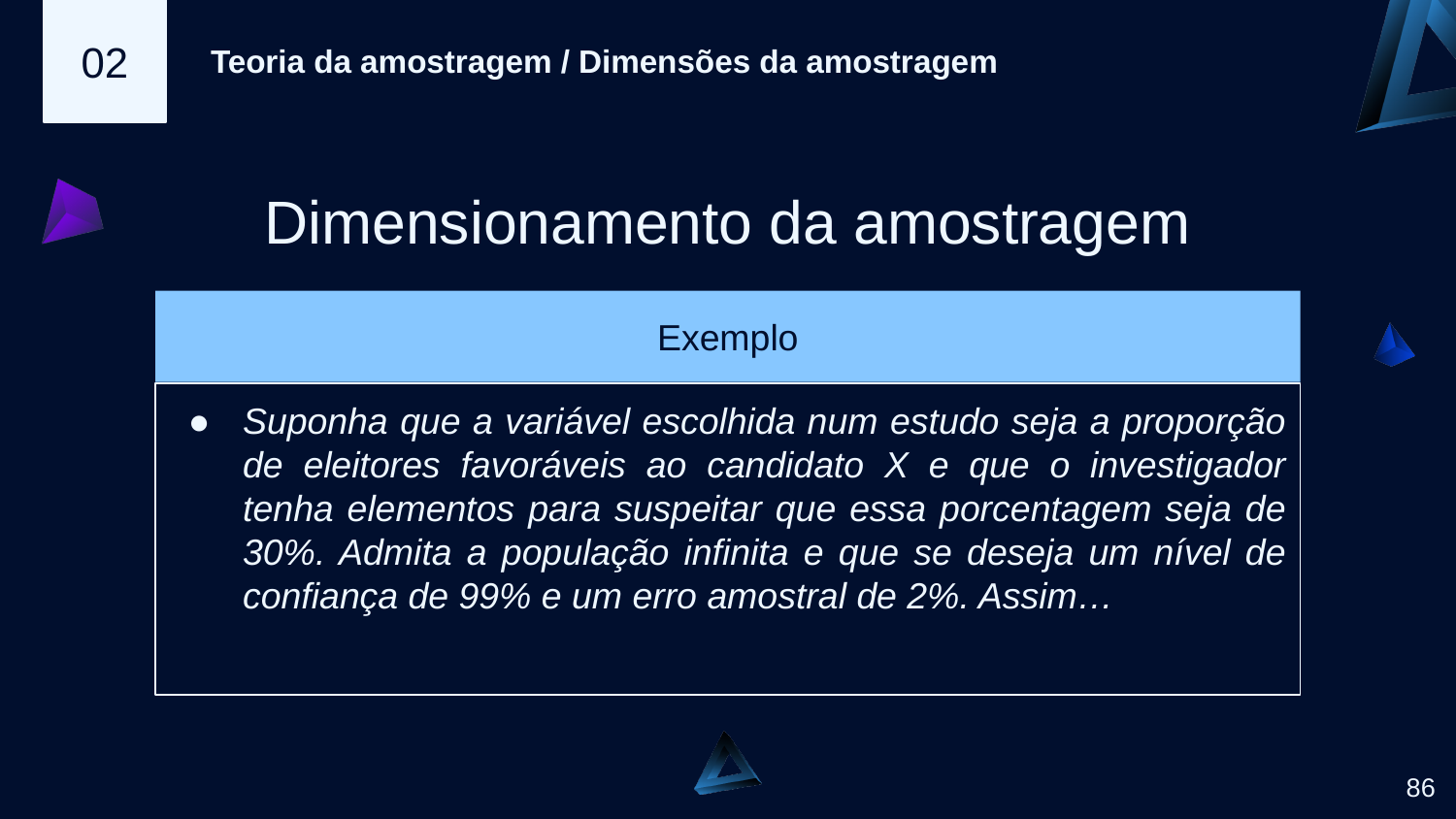

02
Teoria da amostragem / Dimensões da amostragem
Dimensionamento da amostragem
# Exemplo
Suponha que a variável escolhida num estudo seja a proporção de eleitores favoráveis ao candidato X e que o investigador tenha elementos para suspeitar que essa porcentagem seja de 30%. Admita a população infinita e que se deseja um nível de confiança de 99% e um erro amostral de 2%. Assim…
86